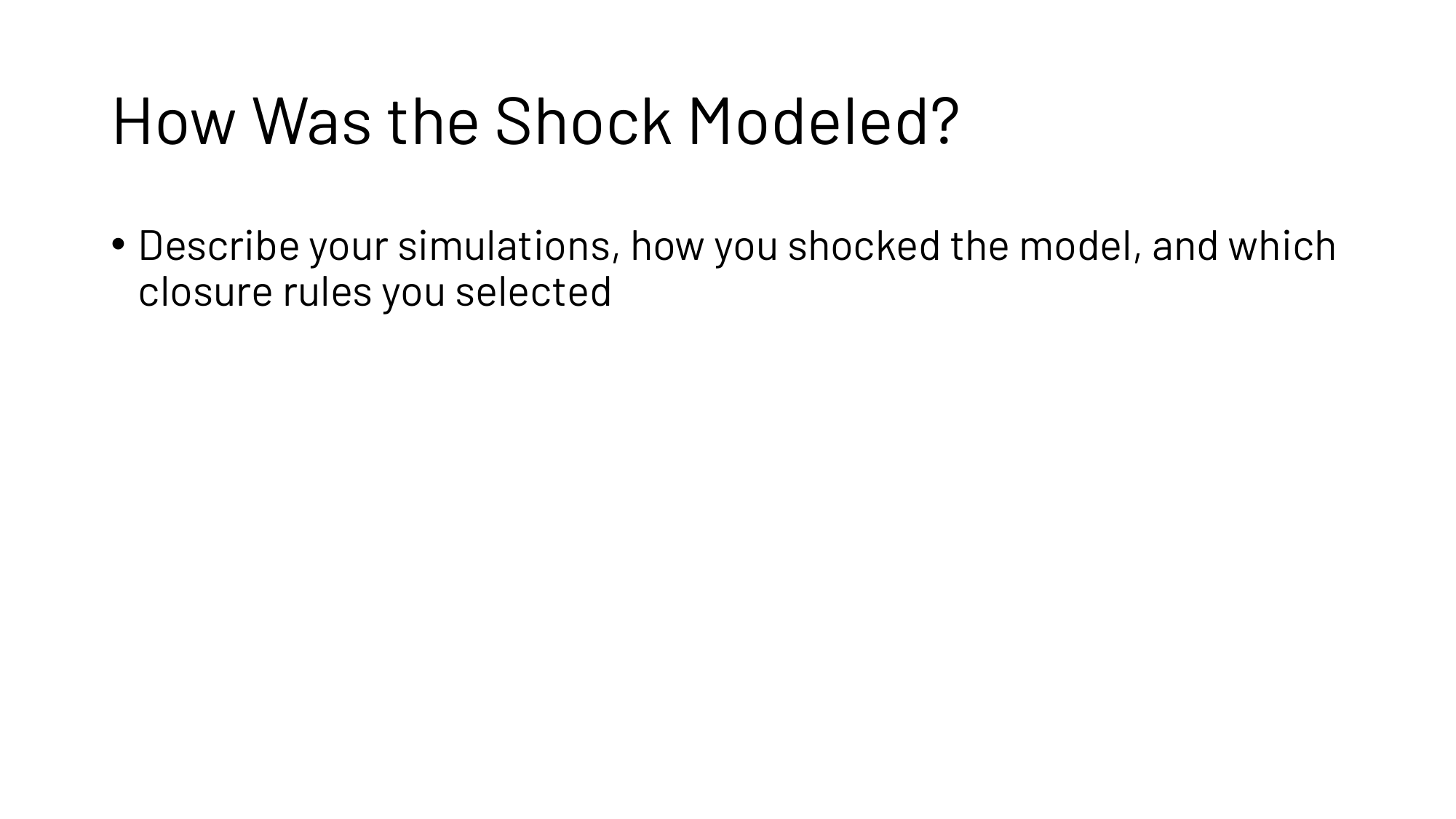

# How Was the Shock Modeled?
Describe your simulations, how you shocked the model, and which closure rules you selected